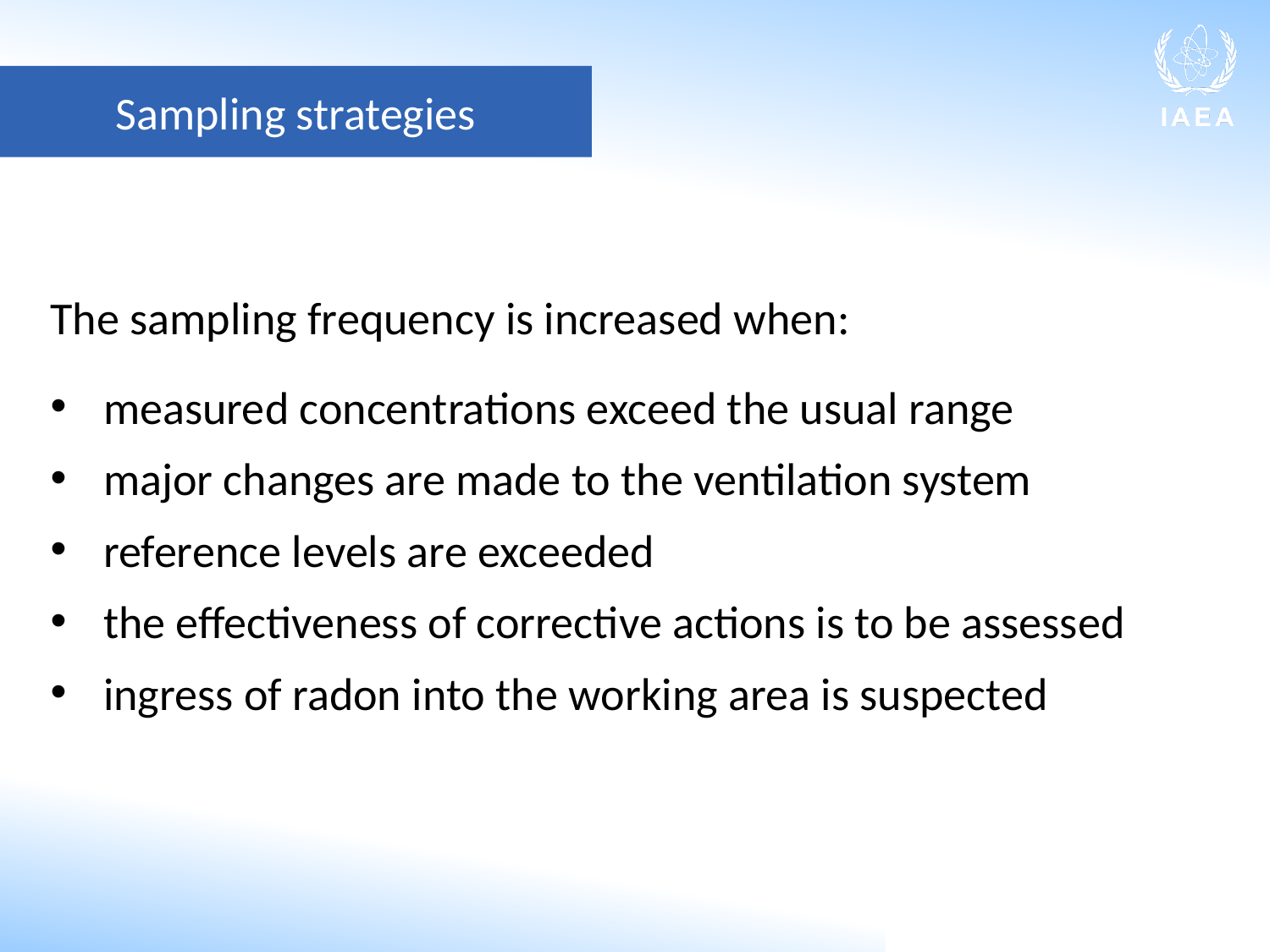

Sampling strategies
The sampling frequency is increased when:

measured concentrations exceed the usual range
major changes are made to the ventilation system
reference levels are exceeded
the effectiveness of corrective actions is to be assessed
ingress of radon into the working area is suspected